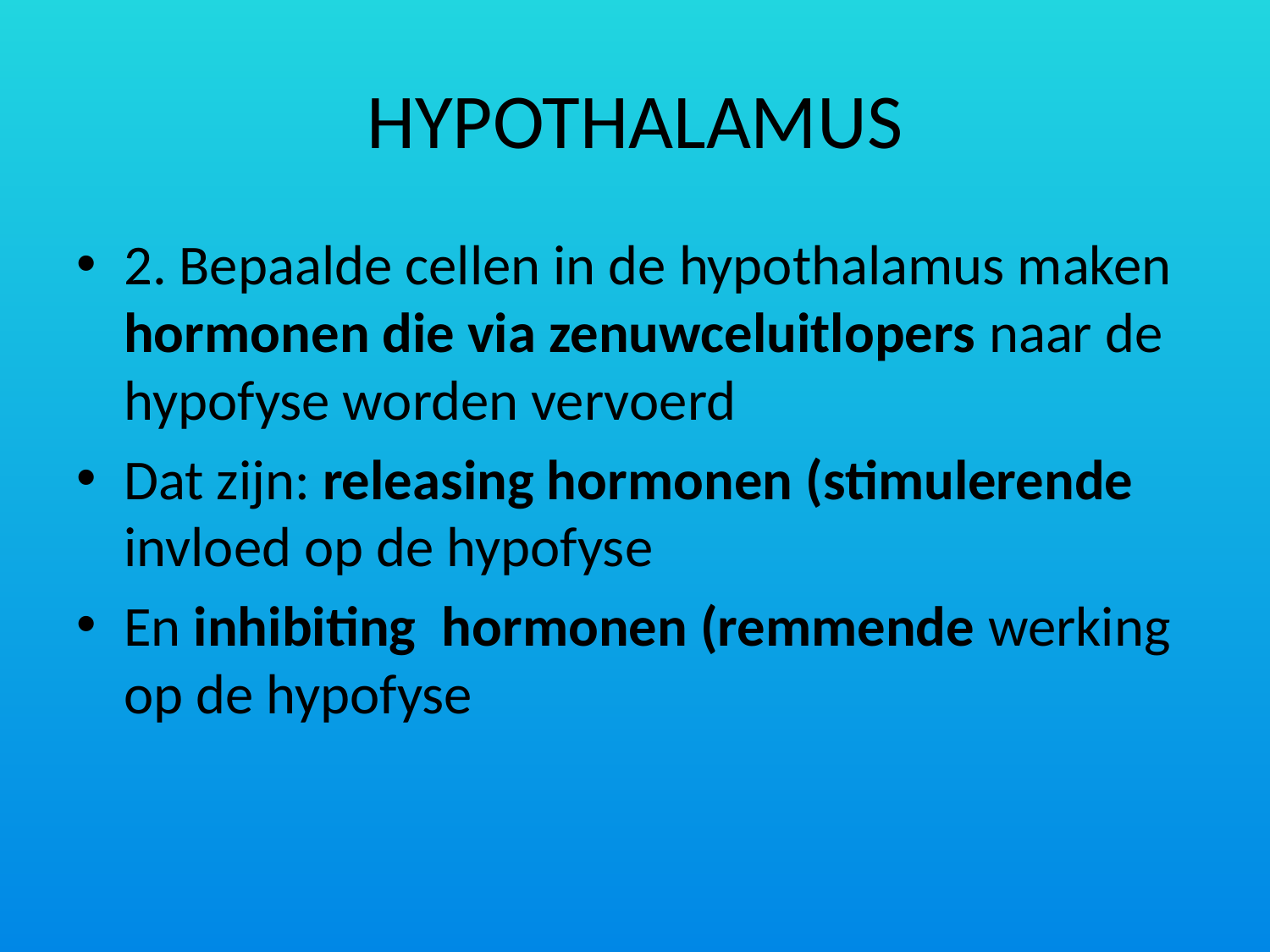

# HYPOTHALAMUS
2. Bepaalde cellen in de hypothalamus maken hormonen die via zenuwceluitlopers naar de hypofyse worden vervoerd
Dat zijn: releasing hormonen (stimulerende invloed op de hypofyse
En inhibiting  hormonen (remmende werking op de hypofyse